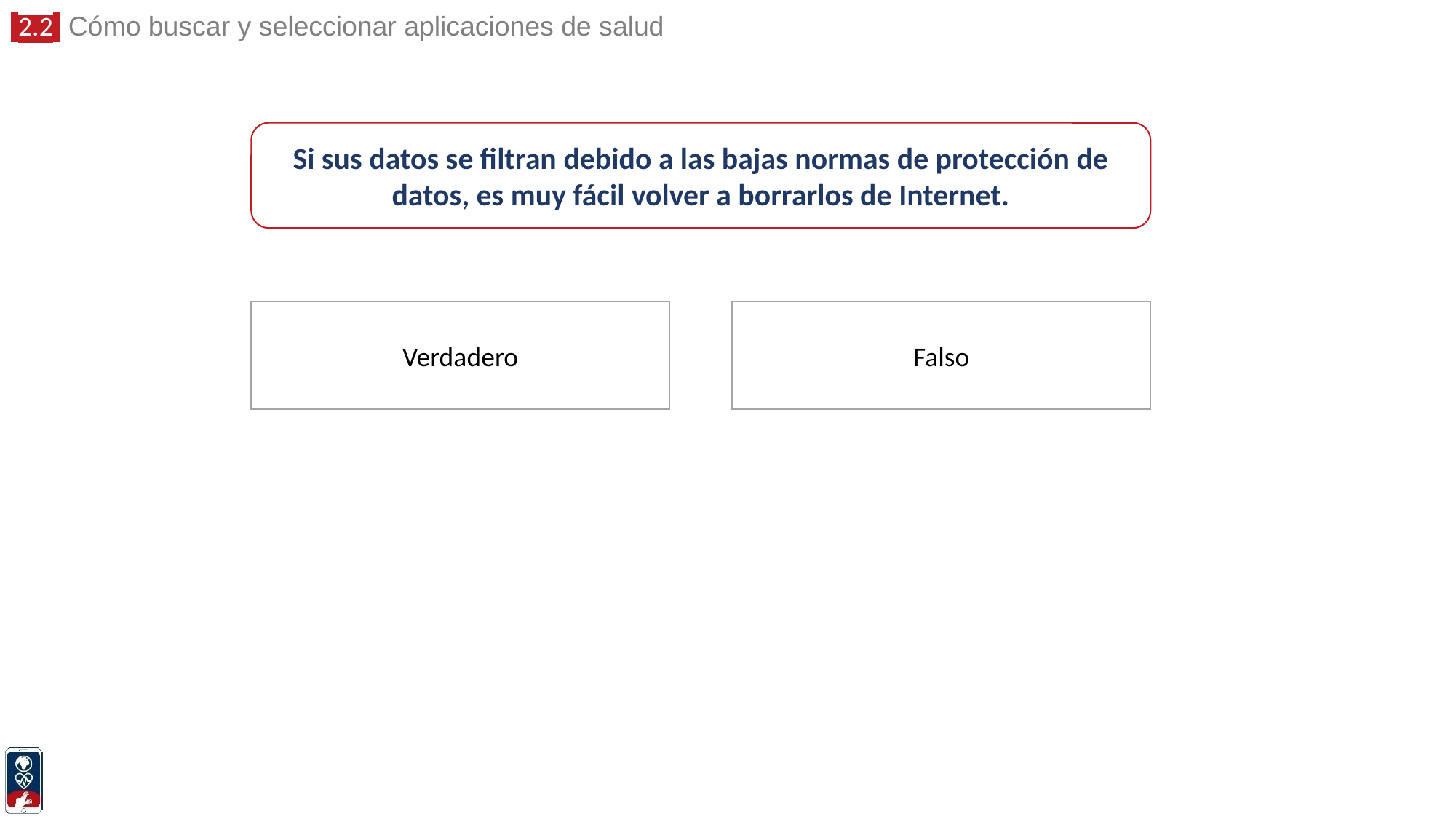

Si sus datos se filtran debido a las bajas normas de protección de datos, es muy fácil volver a borrarlos de Internet.
Verdadero
Falso